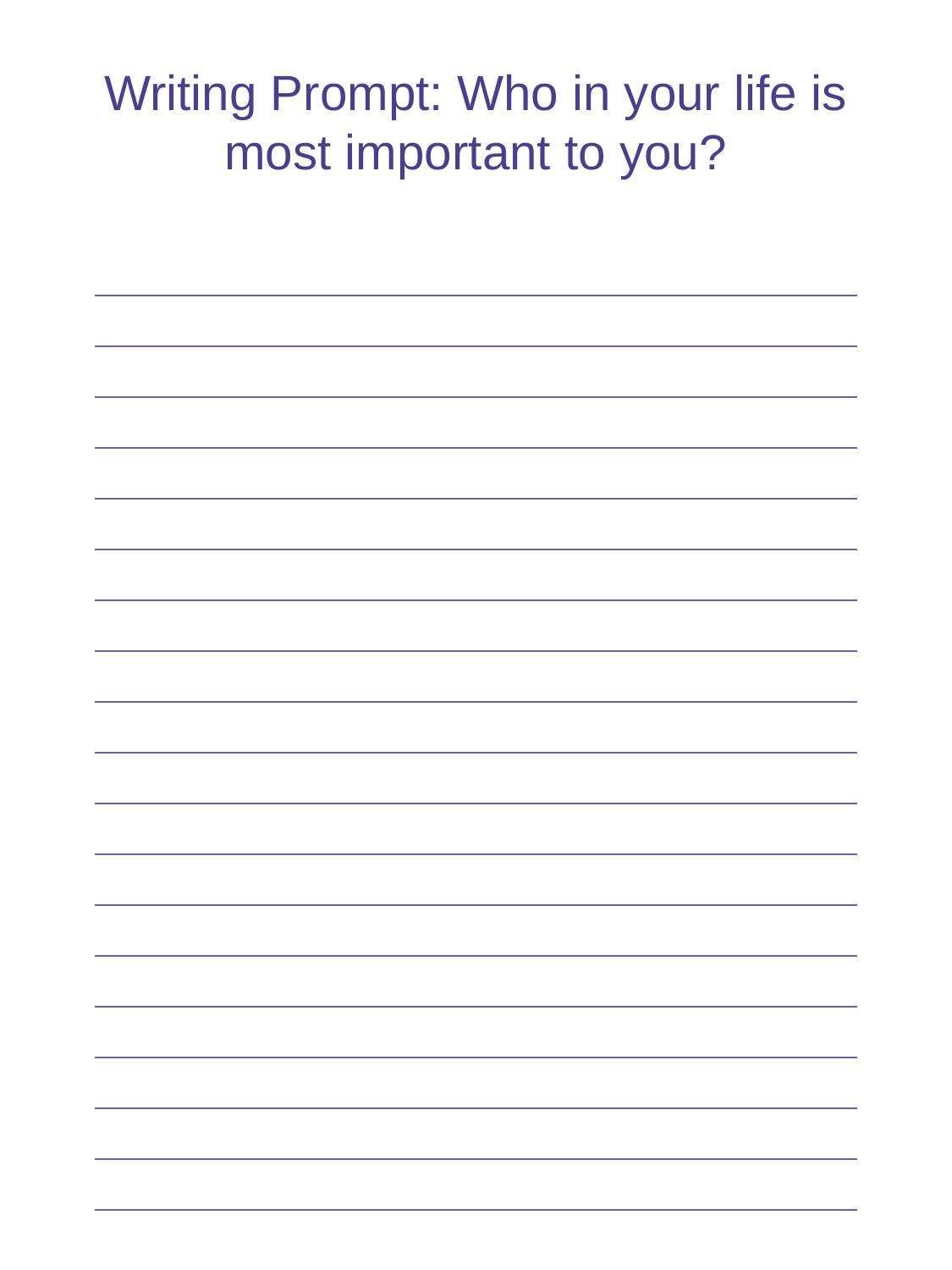

Writing Prompt: Who in your life is most important to you?
|  |
| --- |
|  |
|  |
|  |
|  |
|  |
|  |
|  |
|  |
|  |
|  |
|  |
|  |
|  |
|  |
|  |
|  |
|  |